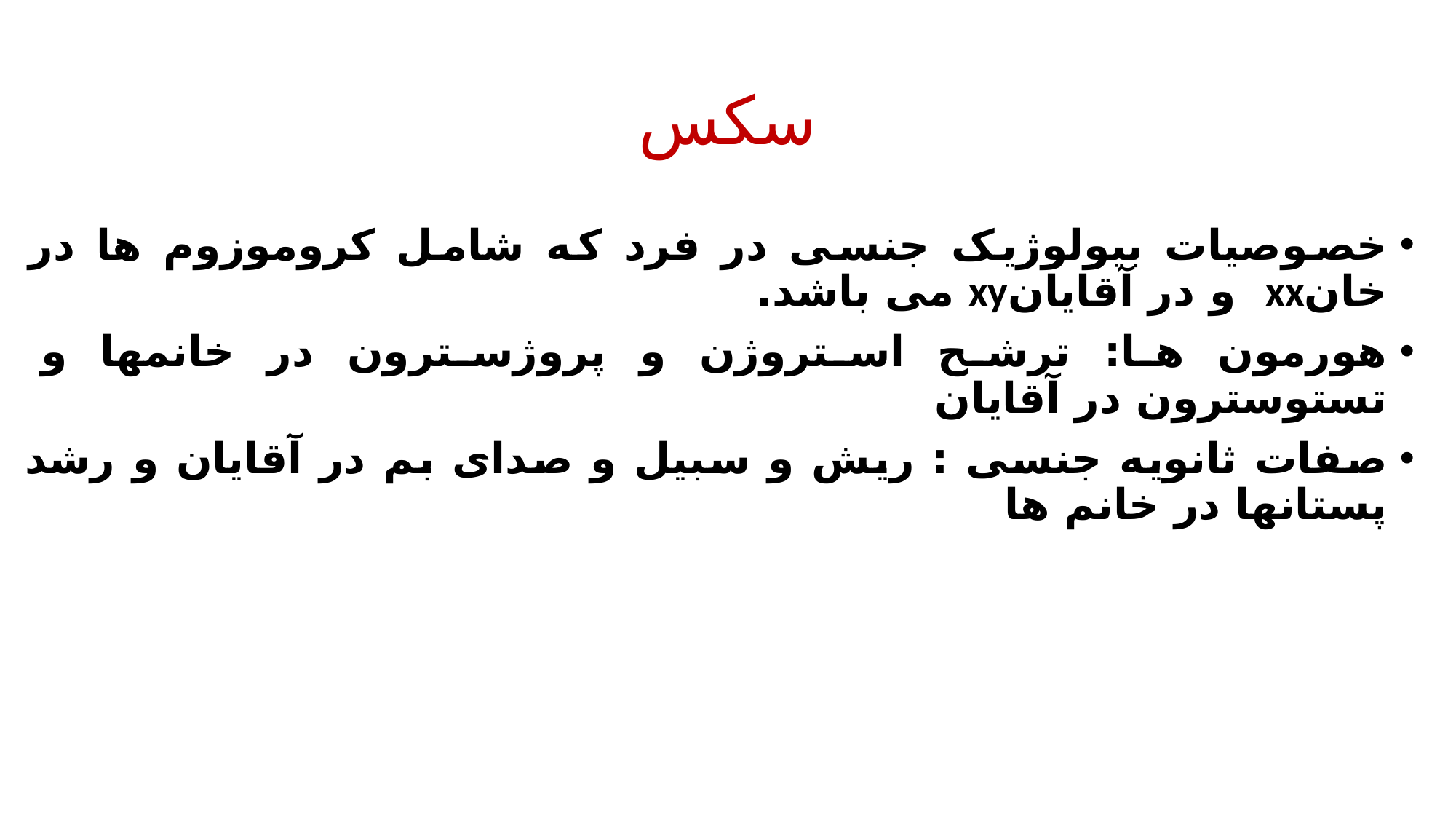

# سکس
خصوصیات بیولوژیک جنسی در فرد که شامل کروموزوم ها در خانxx  و در آقایانxy می باشد.
هورمون ها: ترشح استروژن و پروژسترون در خانمها و تستوسترون در آقایان
صفات ثانویه جنسی : ریش و سبیل و صدای بم در آقایان و رشد پستانها در خانم ها